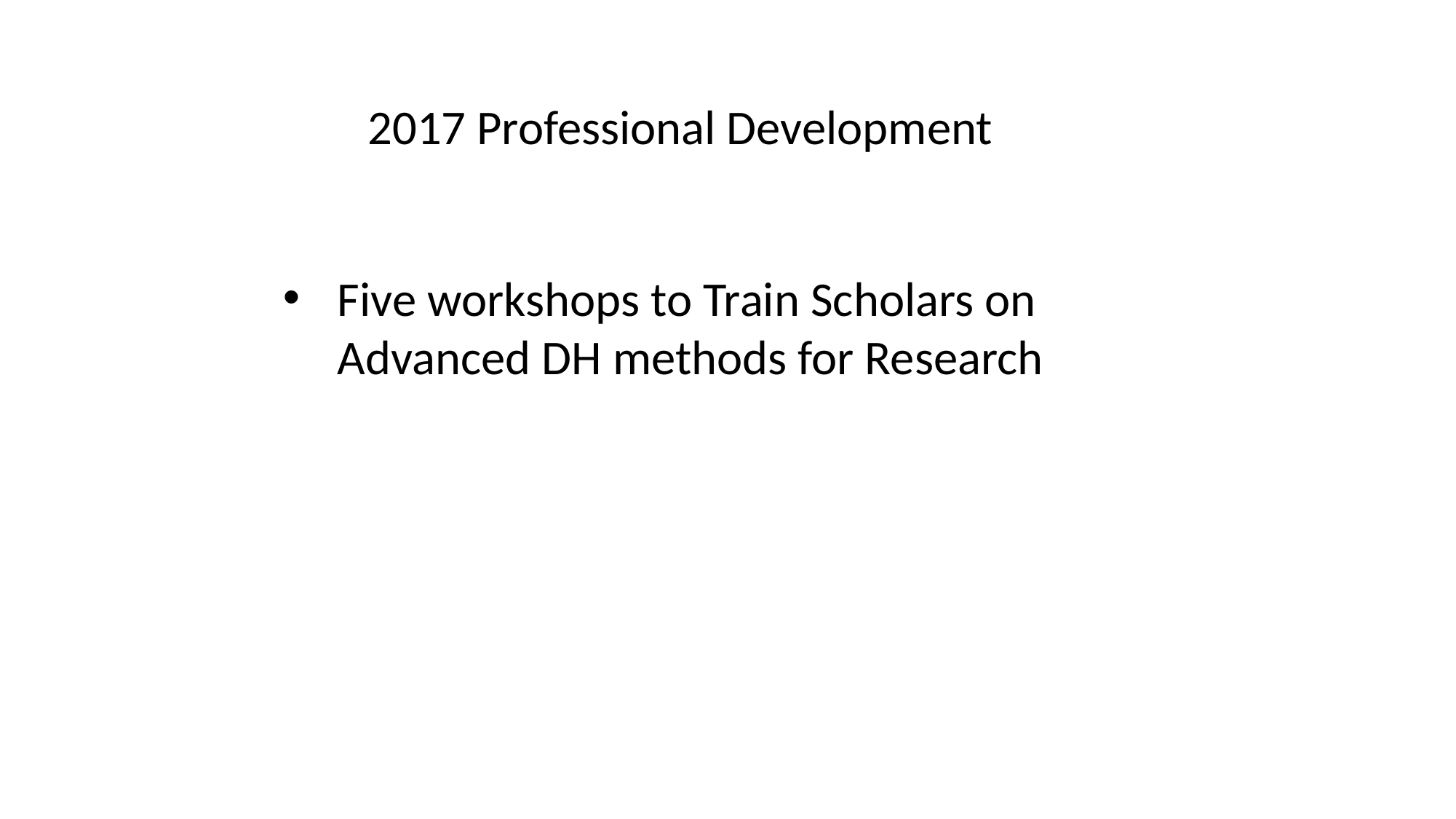

2017 Professional Development
Five workshops to Train Scholars on Advanced DH methods for Research